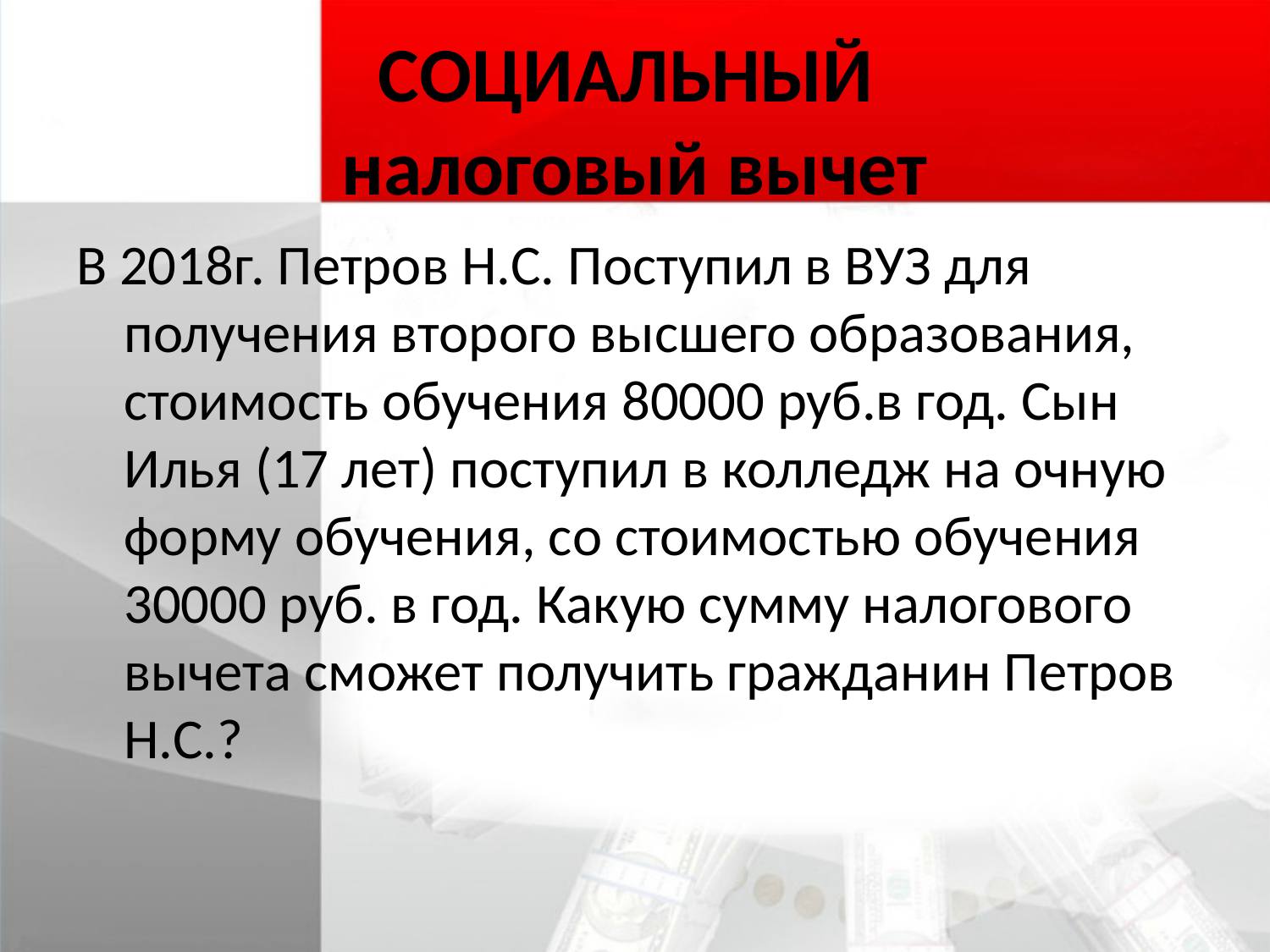

# СОЦИАЛЬНЫЙ налоговый вычет
В 2018г. Петров Н.С. Поступил в ВУЗ для получения второго высшего образования, стоимость обучения 80000 руб.в год. Сын Илья (17 лет) поступил в колледж на очную форму обучения, со стоимостью обучения 30000 руб. в год. Какую сумму налогового вычета сможет получить гражданин Петров Н.С.?